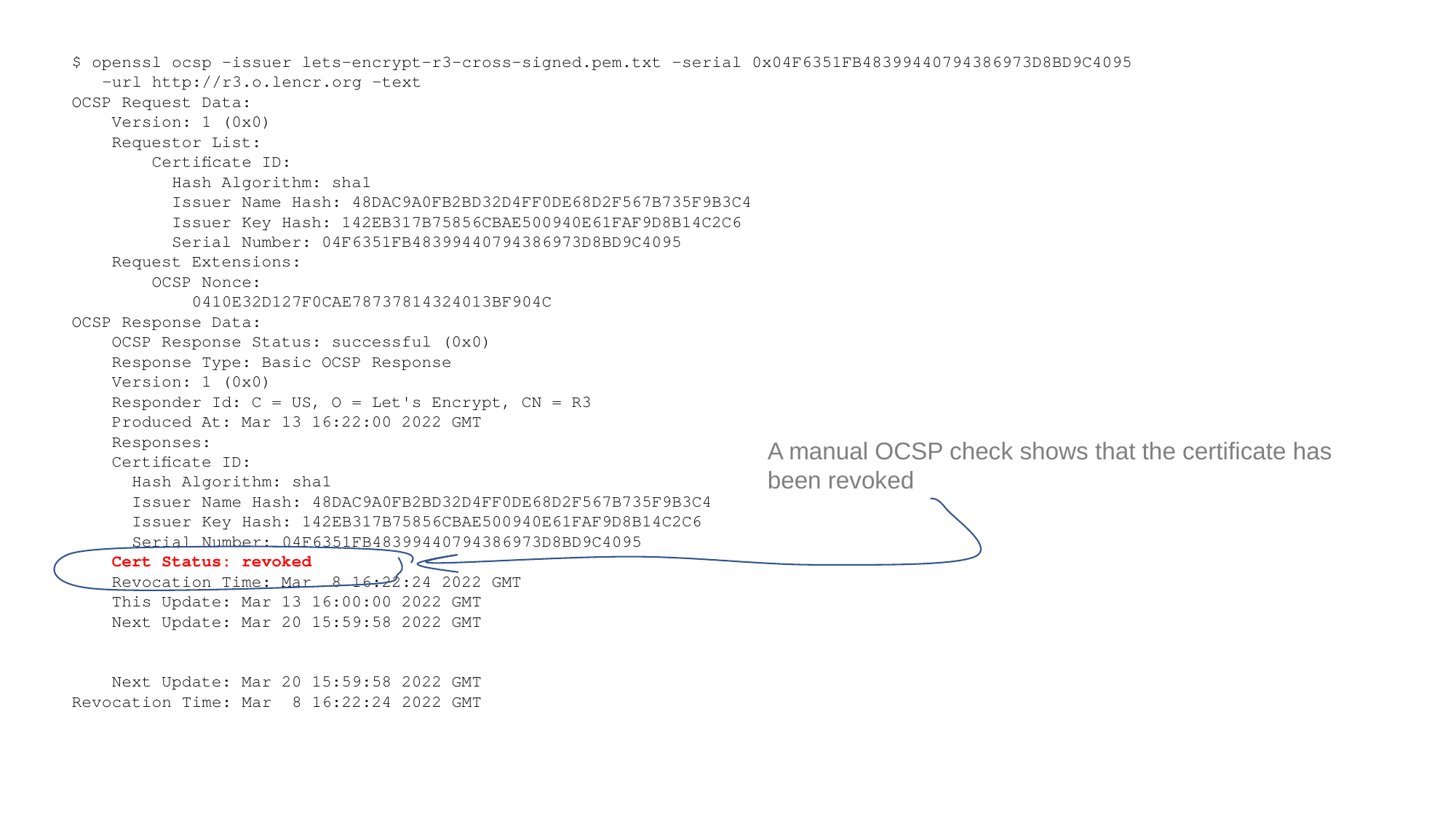

$ openssl ocsp -issuer lets-encrypt-r3-cross-signed.pem.txt -serial 0x04F6351FB48399440794386973D8BD9C4095
   -url http://r3.o.lencr.org -text
OCSP Request Data:
    Version: 1 (0x0)
    Requestor List:
        Certificate ID:
          Hash Algorithm: sha1
          Issuer Name Hash: 48DAC9A0FB2BD32D4FF0DE68D2F567B735F9B3C4
          Issuer Key Hash: 142EB317B75856CBAE500940E61FAF9D8B14C2C6
          Serial Number: 04F6351FB48399440794386973D8BD9C4095
    Request Extensions:
        OCSP Nonce:
            0410E32D127F0CAE78737814324013BF904C
OCSP Response Data:
    OCSP Response Status: successful (0x0)
    Response Type: Basic OCSP Response
    Version: 1 (0x0)
    Responder Id: C = US, O = Let's Encrypt, CN = R3
    Produced At: Mar 13 16:22:00 2022 GMT
    Responses:
    Certificate ID:
      Hash Algorithm: sha1
      Issuer Name Hash: 48DAC9A0FB2BD32D4FF0DE68D2F567B735F9B3C4
      Issuer Key Hash: 142EB317B75856CBAE500940E61FAF9D8B14C2C6
      Serial Number: 04F6351FB48399440794386973D8BD9C4095
    Cert Status: revoked
    Revocation Time: Mar  8 16:22:24 2022 GMT
    This Update: Mar 13 16:00:00 2022 GMT
    Next Update: Mar 20 15:59:58 2022 GMT

    Next Update: Mar 20 15:59:58 2022 GMT
Revocation Time: Mar  8 16:22:24 2022 GMT

A manual OCSP check shows that the certificate has been revoked